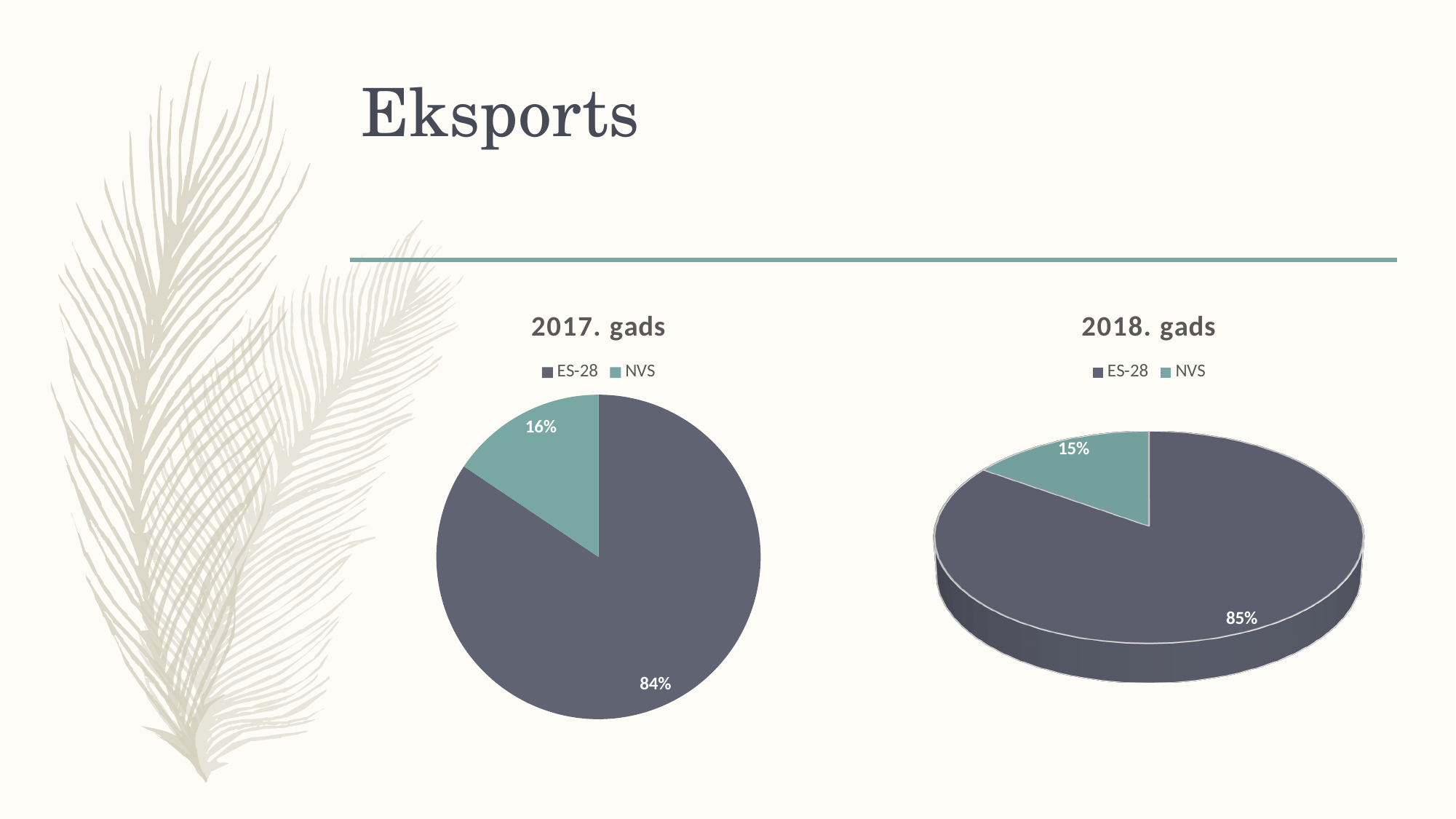

# Eksports

### Chart: 2017. gads

| Category | 2017 |
|---|---|
| ES-28 | 8136.4 |
| NVS | 1501.3 |

[unsupported chart]